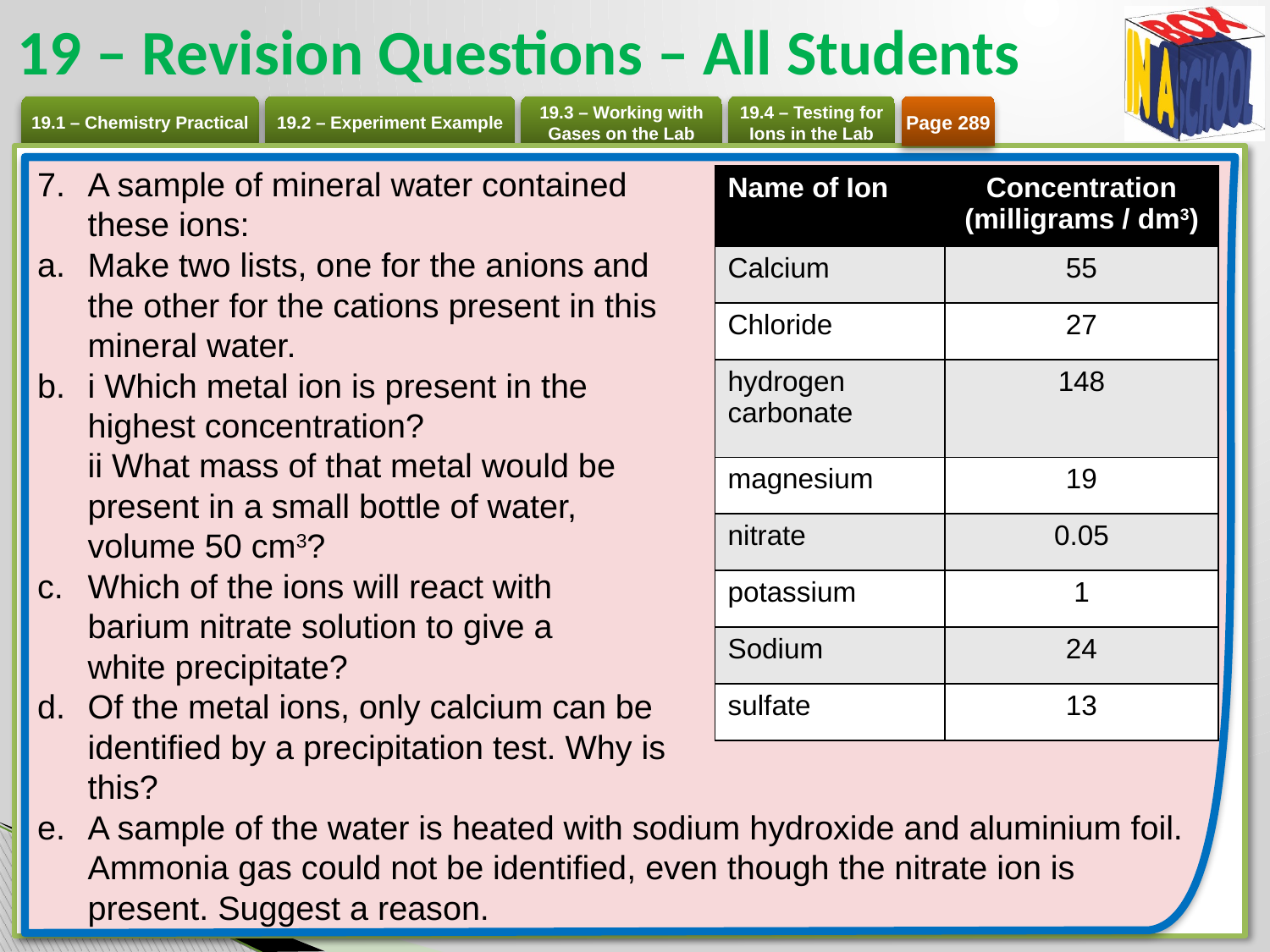

# 19 – Revision Questions – All Students
Page 289
A sample of mineral water contained
these ions:
Make two lists, one for the anions and
the other for the cations present in this
mineral water.
i Which metal ion is present in the
highest concentration?
ii What mass of that metal would be
present in a small bottle of water,
volume 50 cm3?
Which of the ions will react with
barium nitrate solution to give a
white precipitate?
Of the metal ions, only calcium can be
identified by a precipitation test. Why is
this?
A sample of the water is heated with sodium hydroxide and aluminium foil. Ammonia gas could not be identified, even though the nitrate ion is
present. Suggest a reason.
| Name of Ion | Concentration (milligrams / dm3) |
| --- | --- |
| Calcium | 55 |
| Chloride | 27 |
| hydrogen carbonate | 148 |
| magnesium | 19 |
| nitrate | 0.05 |
| potassium | 1 |
| Sodium | 24 |
| sulfate | 13 |